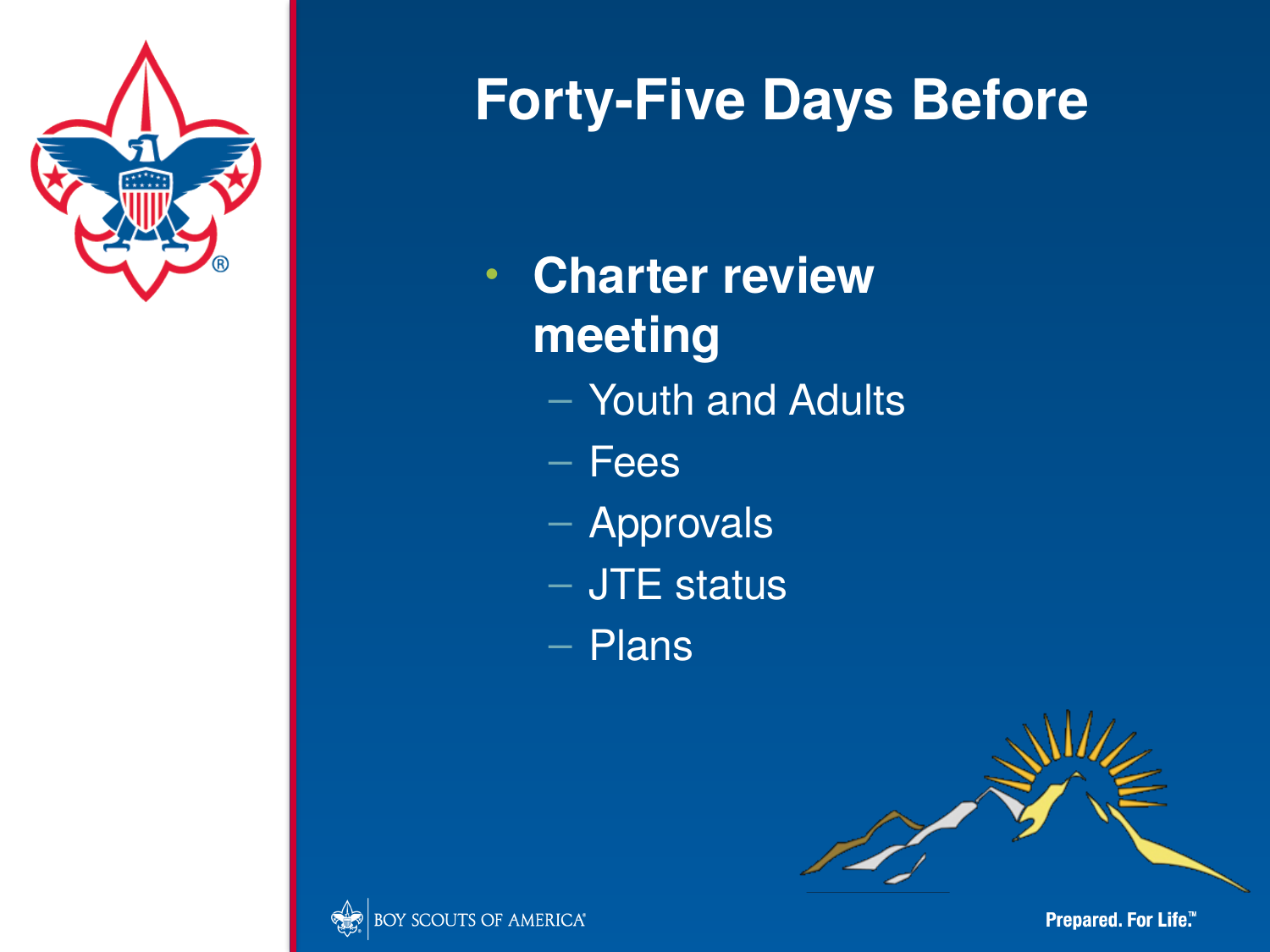

Forty-Five Days Before
Charter review meeting
Youth and Adults
Fees
Approvals
JTE status
Plans